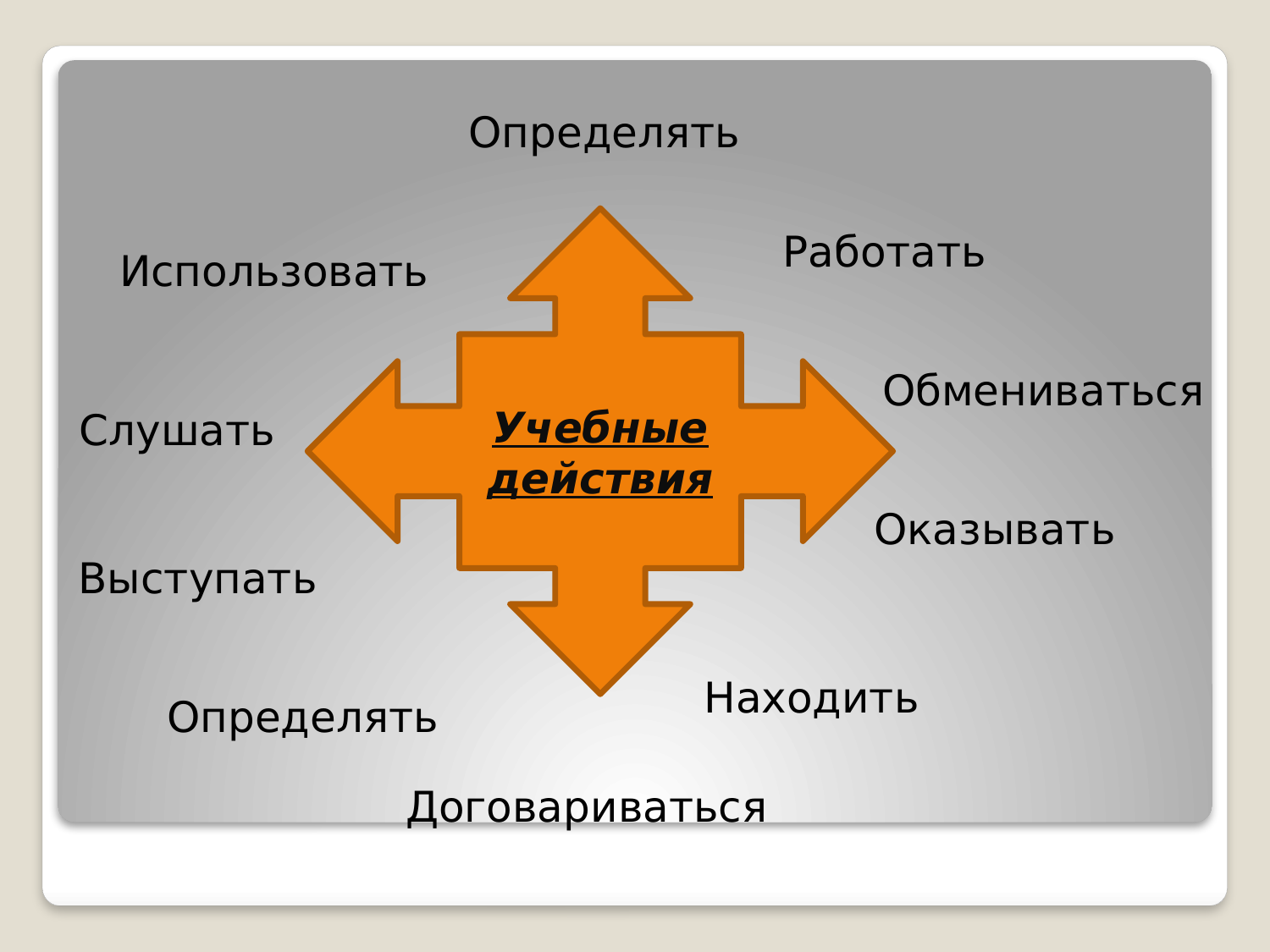

Определять
Учебные действия
Работать
Использовать
Обмениваться
Слушать
Оказывать
Выступать
Находить
Определять
Договариваться